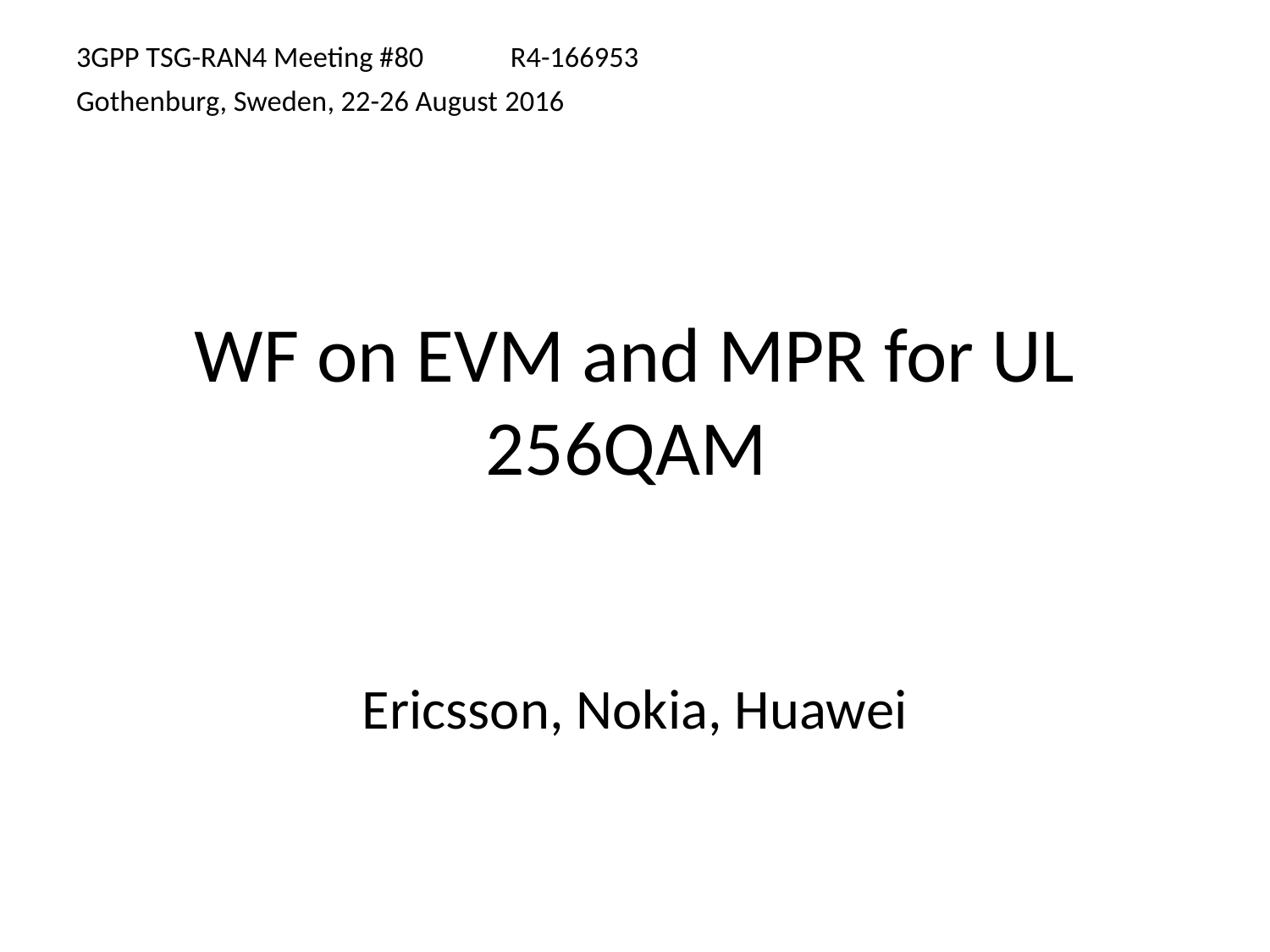

3GPP TSG-RAN4 Meeting #80						R4-166953
Gothenburg, Sweden, 22-26 August 2016
# WF on EVM and MPR for UL 256QAM
Ericsson, Nokia, Huawei